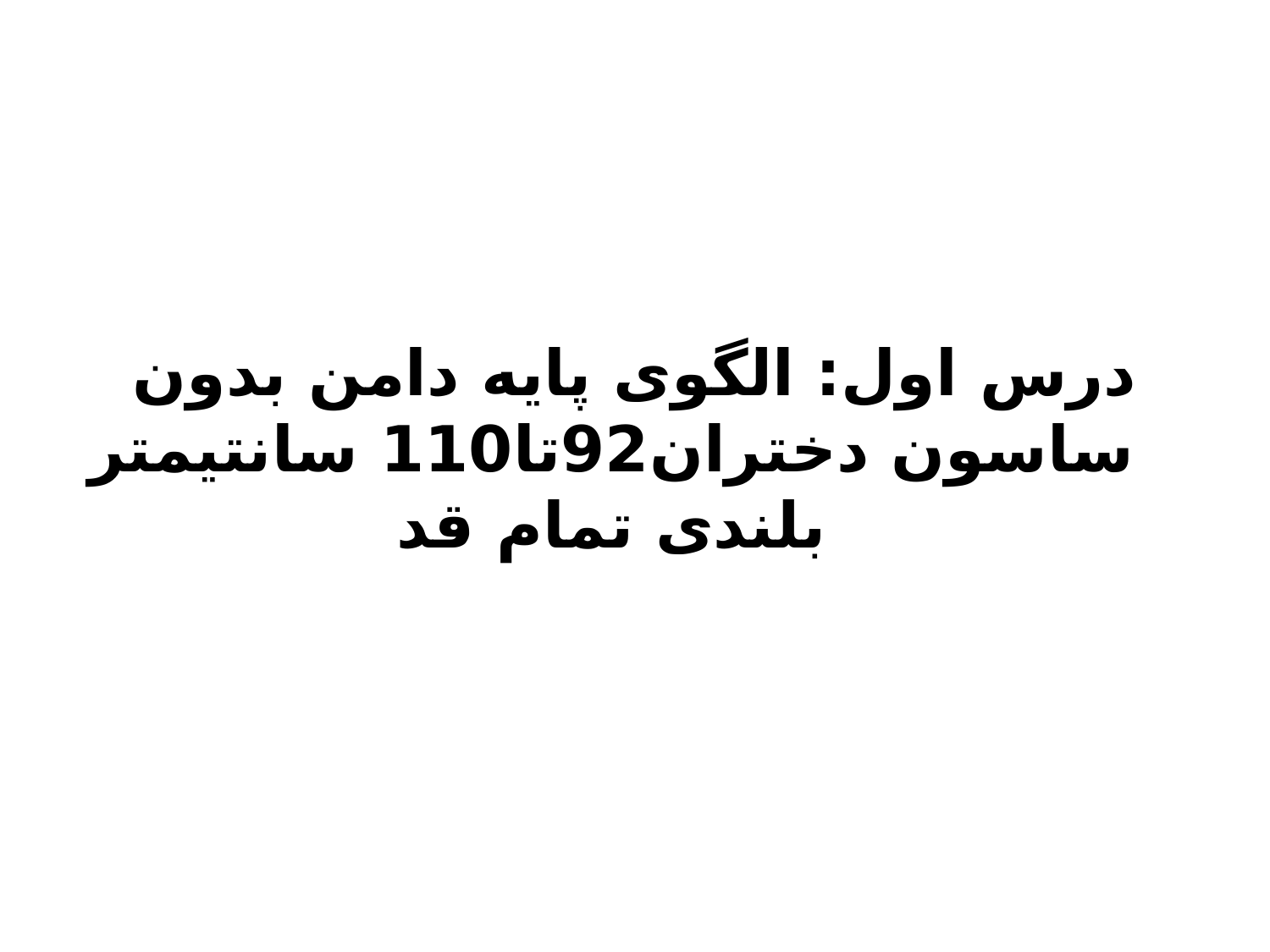

درس اول: الگوی پایه دامن بدون ساسون دختران92تا110 سانتیمتر بلندی تمام قد